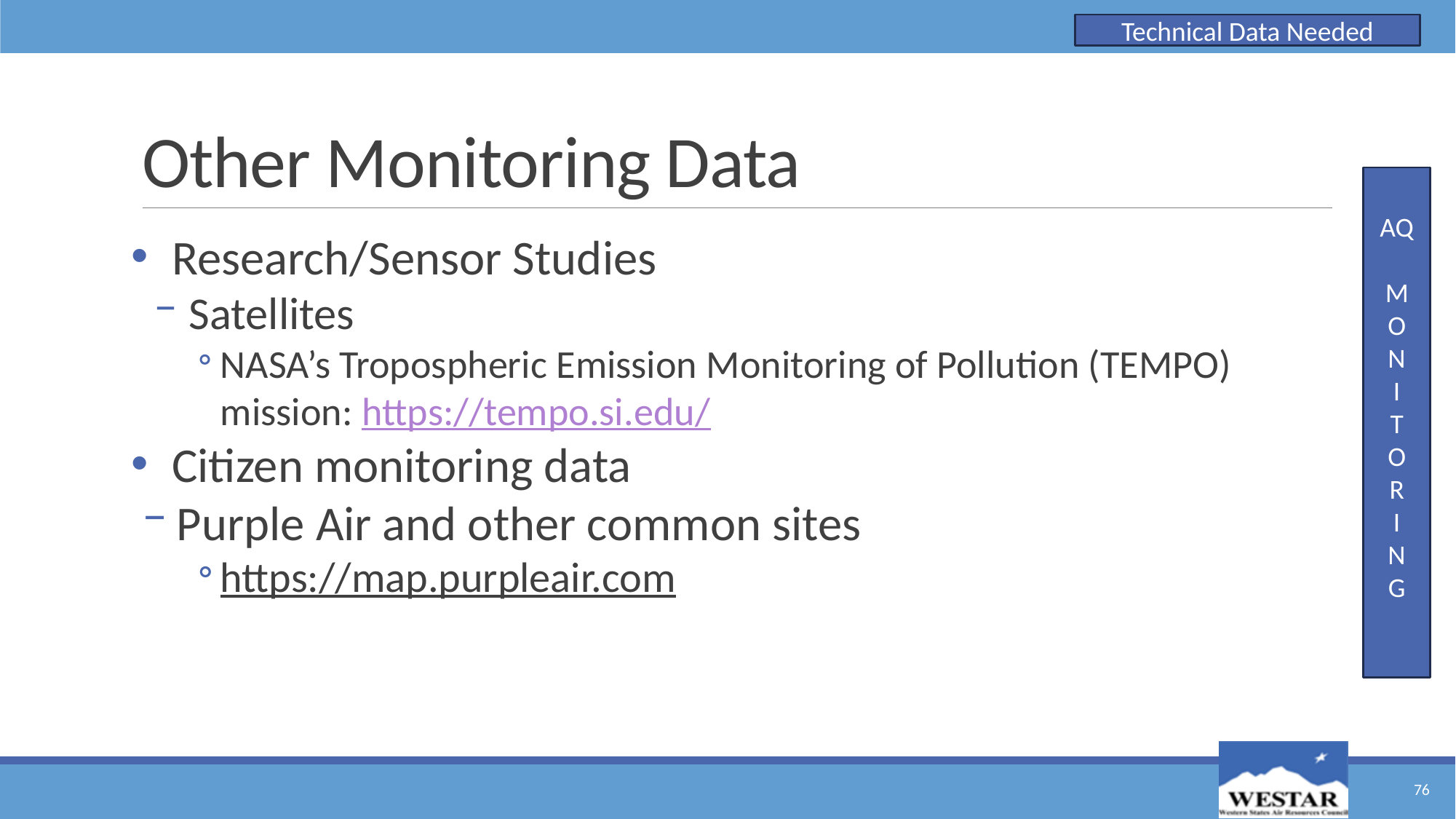

Technical Data Needed
# Other Monitoring Data
AQ

M
O
N
I
T
O
R
I
N
G

Research/Sensor Studies
Satellites
NASA’s Tropospheric Emission Monitoring of Pollution (TEMPO) mission: https://tempo.si.edu/
Citizen monitoring data
Purple Air and other common sites
https://map.purpleair.com
76